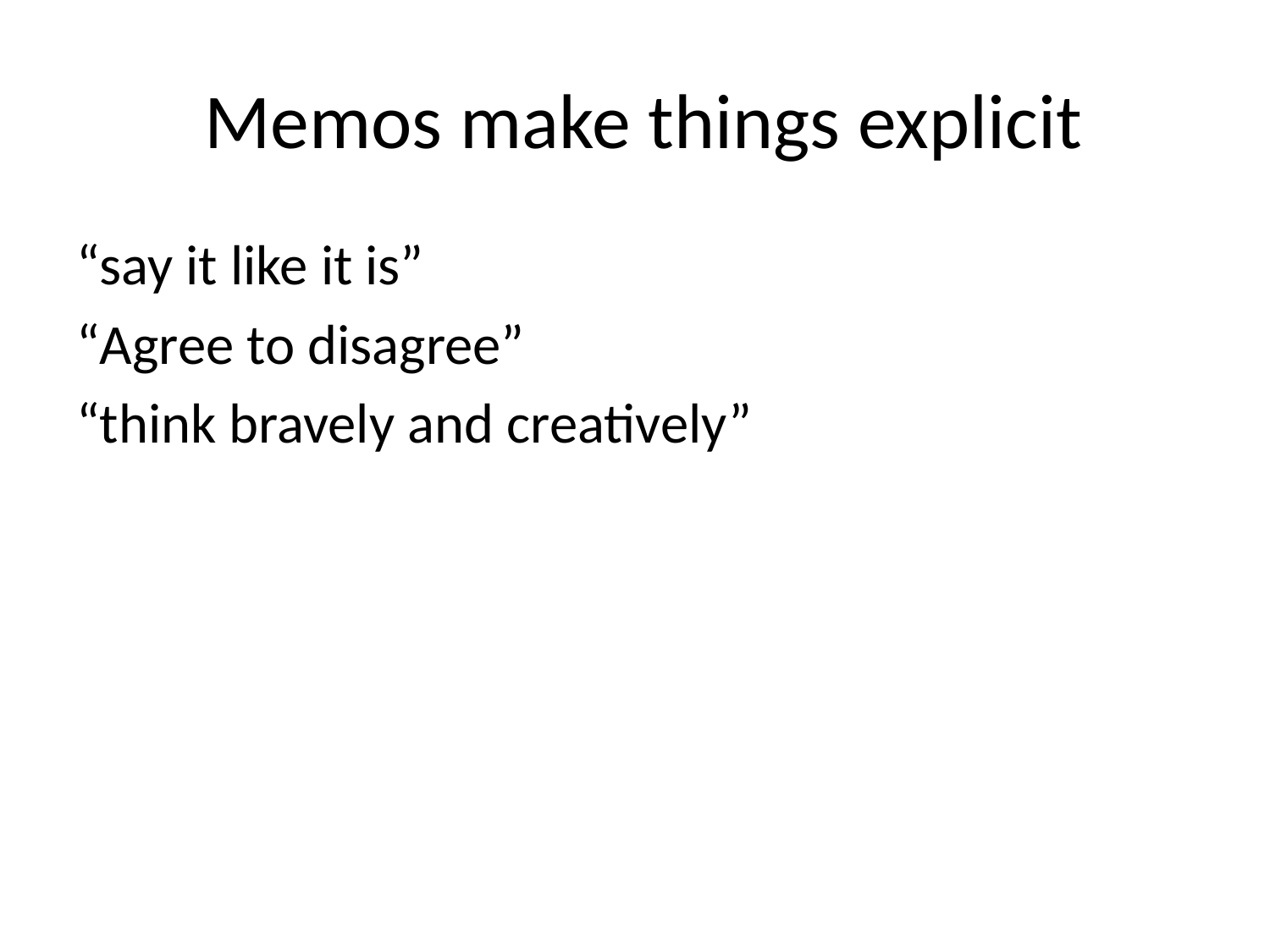

# Memos make things explicit
“say it like it is”
“Agree to disagree”
“think bravely and creatively”